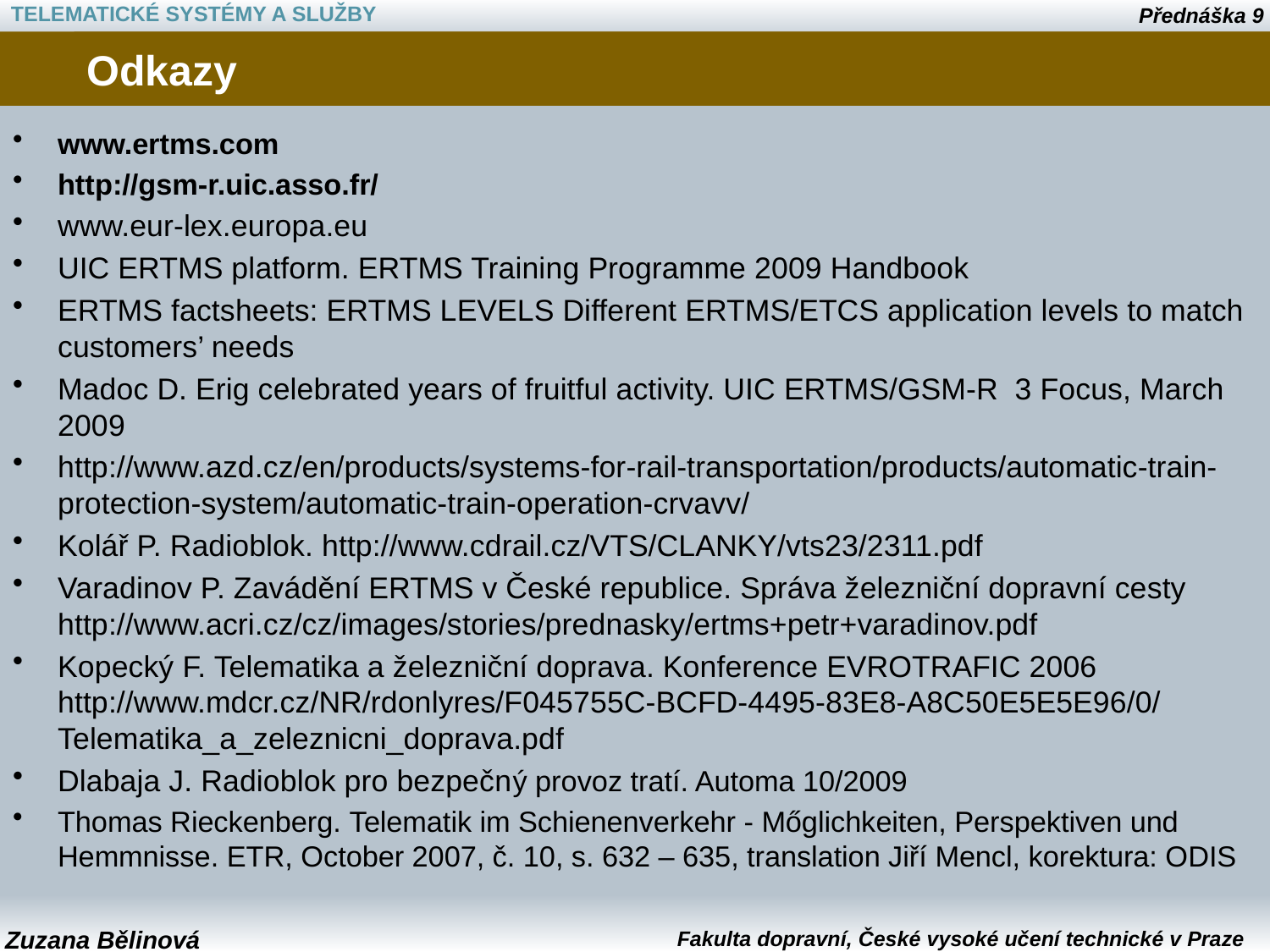

# Odkazy
www.ertms.com
http://gsm-r.uic.asso.fr/
www.eur-lex.europa.eu
UIC ERTMS platform. ERTMS Training Programme 2009 Handbook
ERTMS factsheets: ERTMS LEVELS Different ERTMS/ETCS application levels to match customers’ needs
Madoc D. Erig celebrated years of fruitful activity. UIC ERTMS/GSM-R  3 Focus, March 2009
http://www.azd.cz/en/products/systems-for-rail-transportation/products/automatic-train-protection-system/automatic-train-operation-crvavv/
Kolář P. Radioblok. http://www.cdrail.cz/VTS/CLANKY/vts23/2311.pdf
Varadinov P. Zavádění ERTMS v České republice. Správa železniční dopravní cesty
http://www.acri.cz/cz/images/stories/prednasky/ertms+petr+varadinov.pdf
Kopecký F. Telematika a železniční doprava. Konference EVROTRAFIC 2006  http://www.mdcr.cz/NR/rdonlyres/F045755C-BCFD-4495-83E8-A8C50E5E5E96/0/Telematika_a_zeleznicni_doprava.pdf
Dlabaja J. Radioblok pro bezpečný provoz tratí. Automa 10/2009
Thomas Rieckenberg. Telematik im Schienenverkehr - Mőglichkeiten, Perspektiven und Hemmnisse. ETR, October 2007, č. 10, s. 632 – 635, translation Jiří Mencl, korektura: ODIS